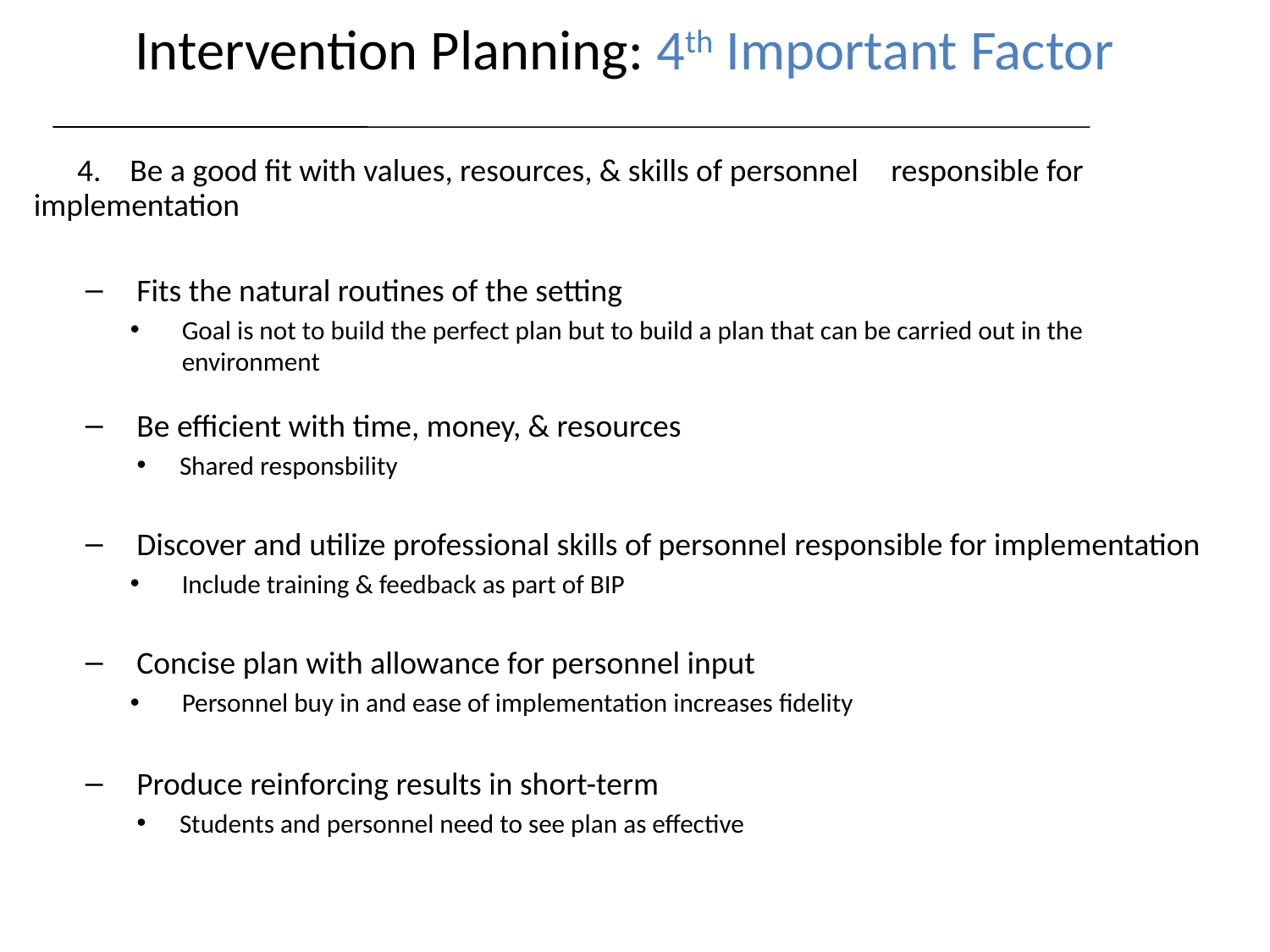

Intervention Planning: 4th Important Factor

      4.    Be a good fit with values, resources, & skills of personnel 	responsible for implementation

Fits the natural routines of the setting
Goal is not to build the perfect plan but to build a plan that can be carried out in the environment

Be efficient with time, money, & resources
Shared responsbility

Discover and utilize professional skills of personnel responsible for implementation
Include training & feedback as part of BIP

Concise plan with allowance for personnel input
Personnel buy in and ease of implementation increases fidelity

Produce reinforcing results in short-term
Students and personnel need to see plan as effective